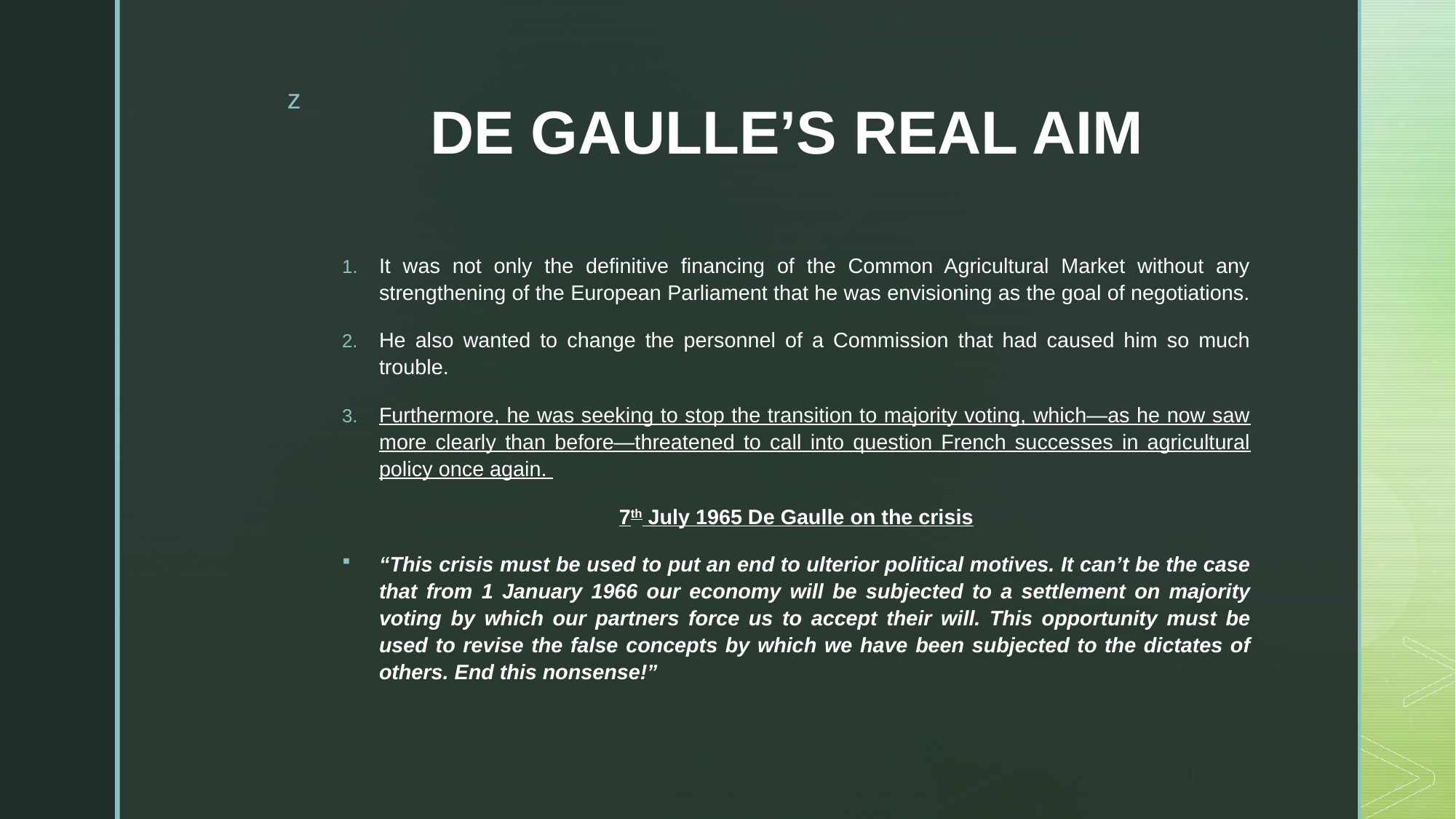

# DE GAULLE’S REAL AIM
It was not only the definitive financing of the Common Agricultural Market without any strengthening of the European Parliament that he was envisioning as the goal of negotiations.
He also wanted to change the personnel of a Commission that had caused him so much trouble.
Furthermore, he was seeking to stop the transition to majority voting, which—as he now saw more clearly than before—threatened to call into question French successes in agricultural policy once again.
7th July 1965 De Gaulle on the crisis
“This crisis must be used to put an end to ulterior political motives. It can’t be the case that from 1 January 1966 our economy will be subjected to a settlement on majority voting by which our partners force us to accept their will. This opportunity must be used to revise the false concepts by which we have been subjected to the dictates of others. End this nonsense!”